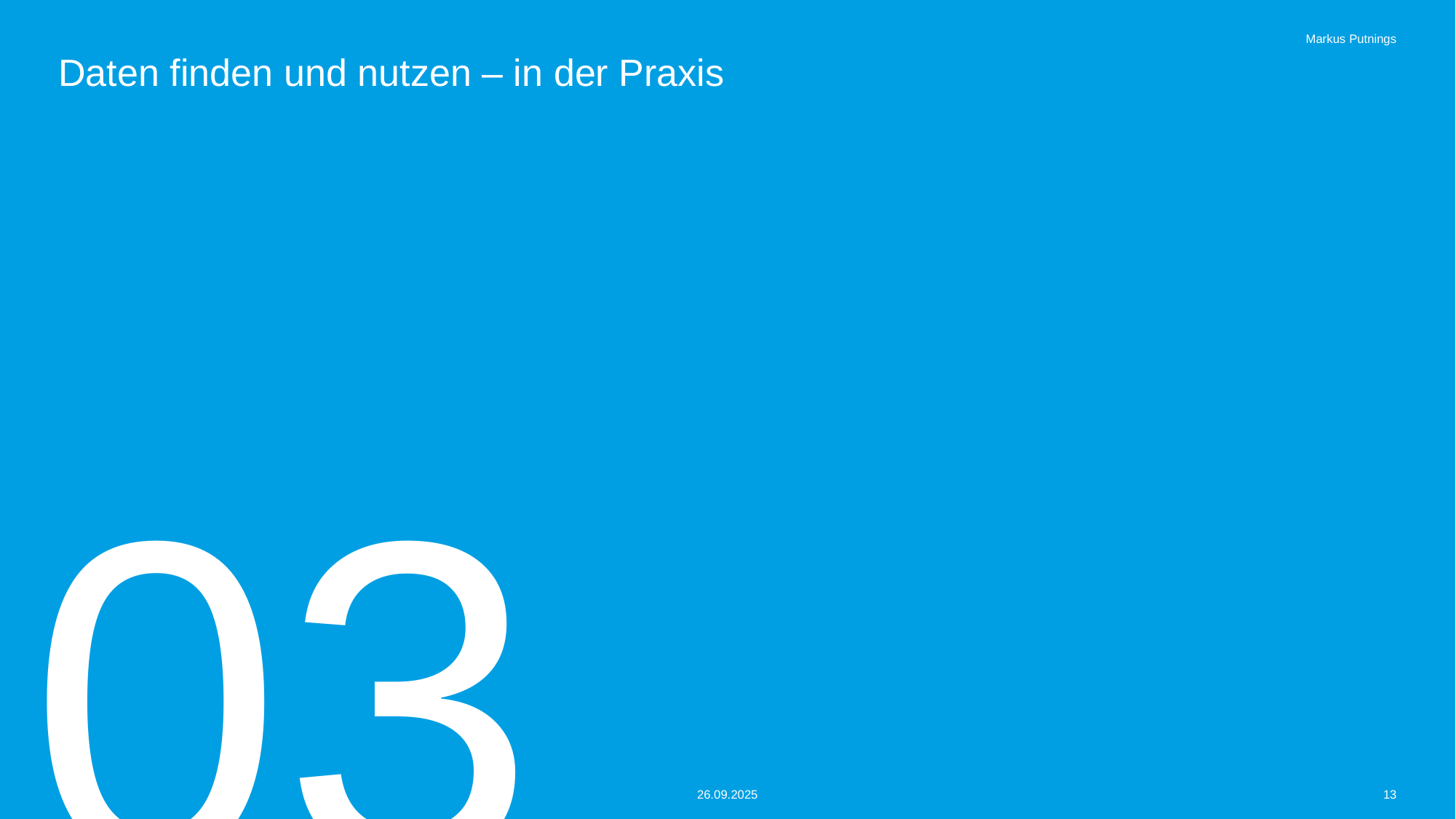

Markus Putnings
# Daten finden und nutzen – in der Praxis
03
26.09.2025
13